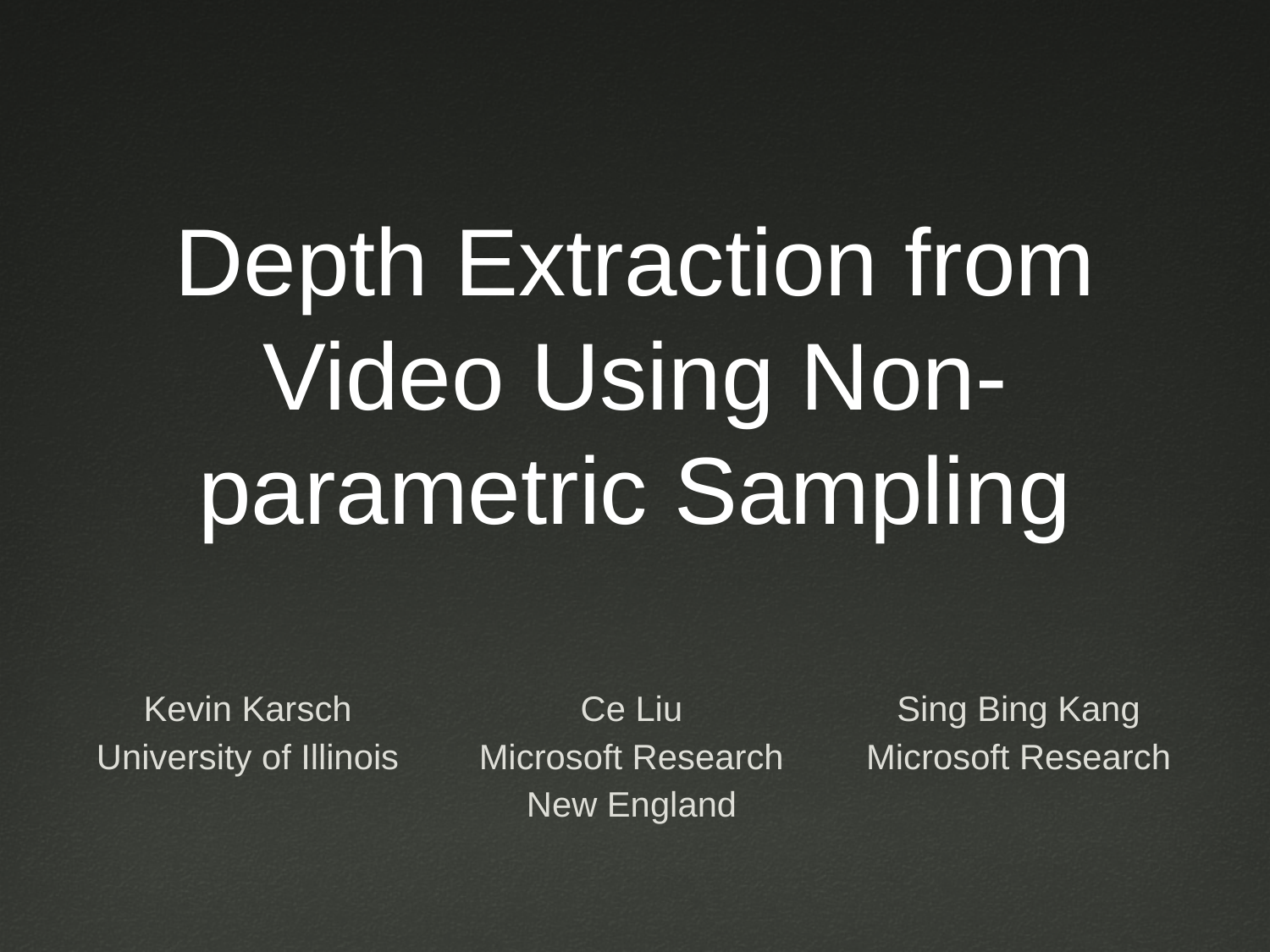

# Depth Extraction from Video Using Non-parametric Sampling
Kevin Karsch
University of Illinois
Ce Liu
Microsoft Research
New England
Sing Bing Kang
Microsoft Research